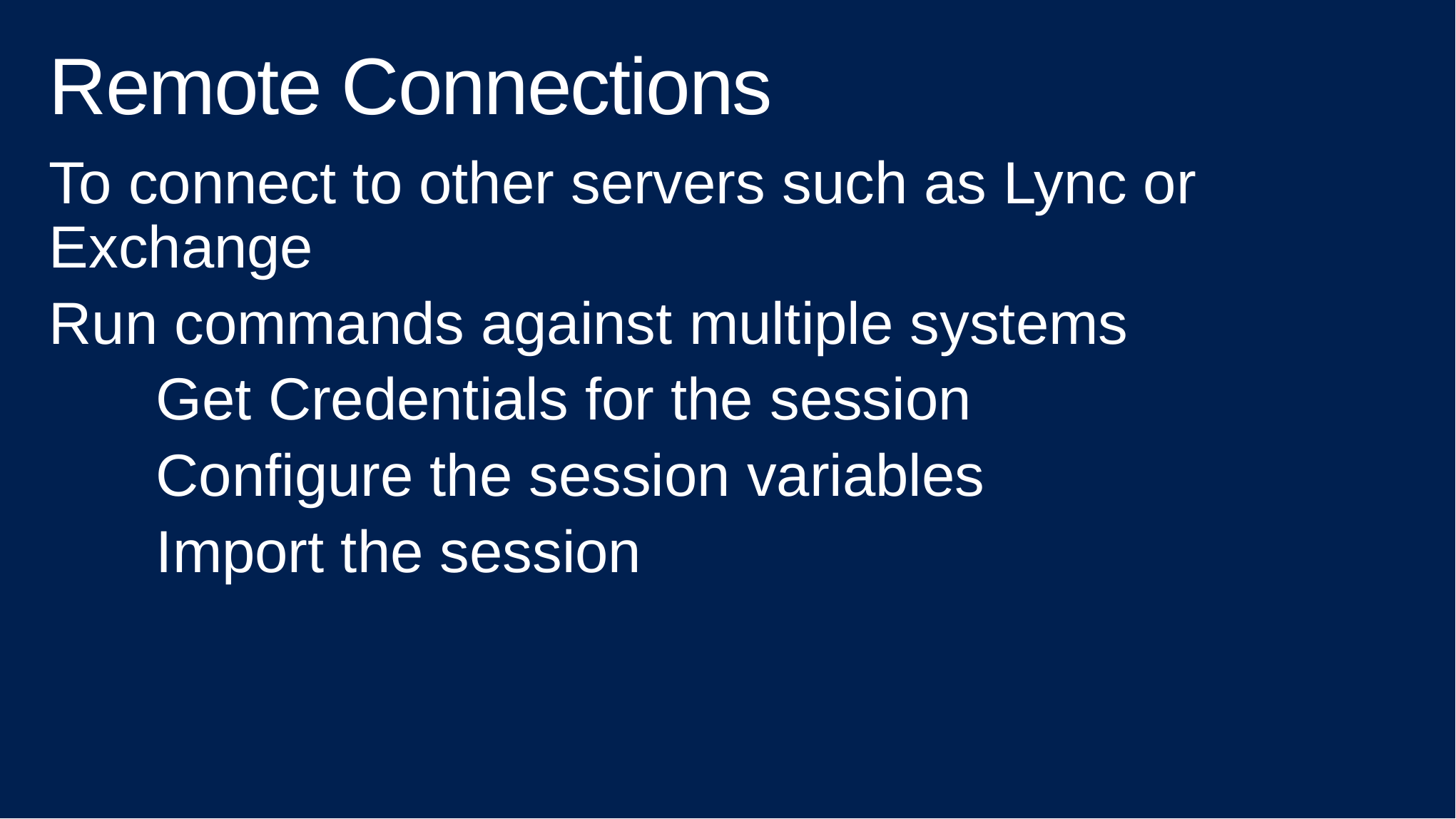

# Remote Connections
To connect to other servers such as Lync or Exchange
Run commands against multiple systems
	Get Credentials for the session
	Configure the session variables
	Import the session